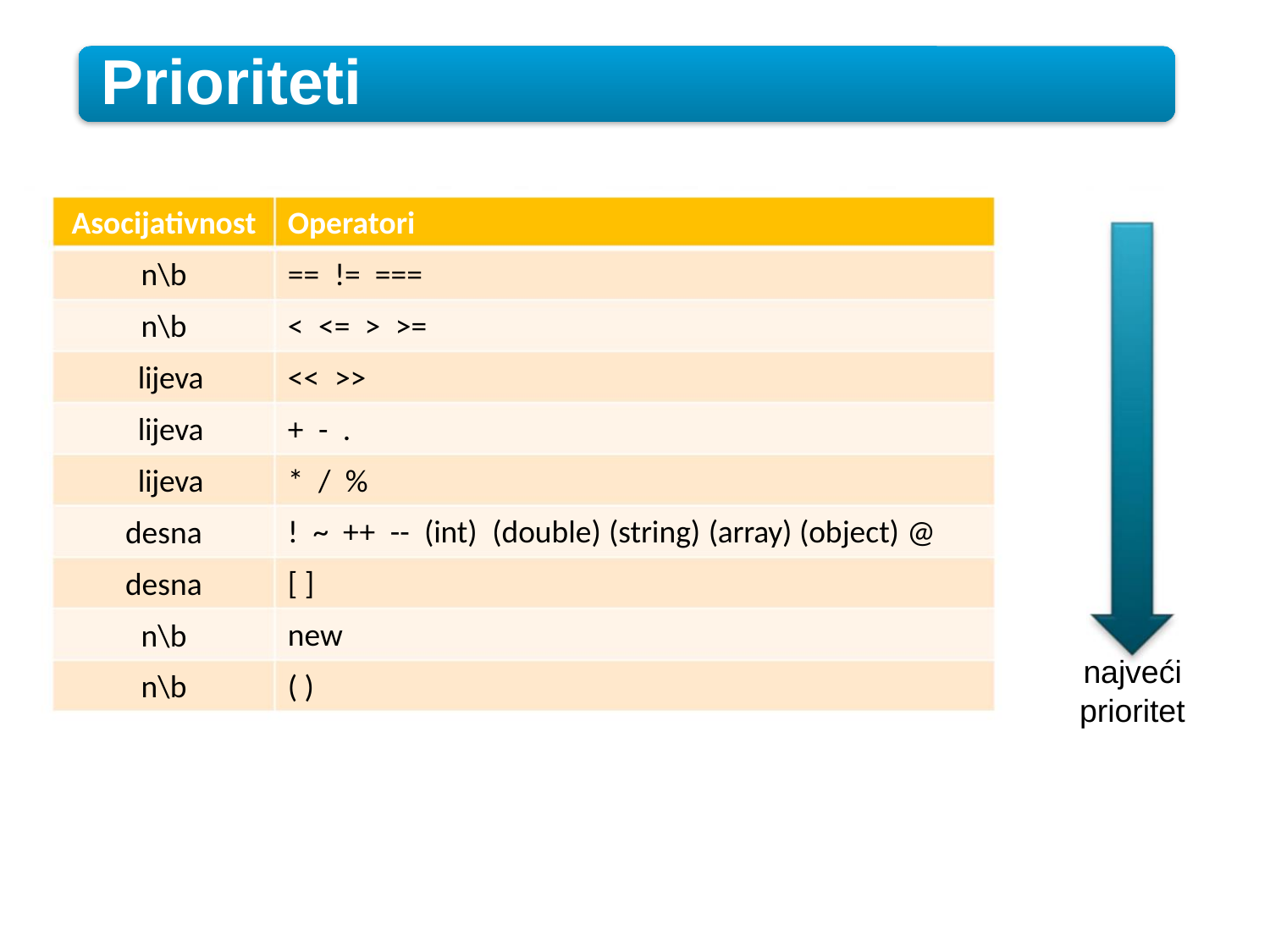

Prioriteti

Asocijativnost Operatori
n\b
n\b
== != ===
< <= > >=
lijeva
lijeva
lijeva
desna
desna
n\b
<< >>
+ - .
* / %
! ~ ++ -- (int) (double) (string) (array) (object) @
[ ]
new
( )
najveći
prioritet
n\b